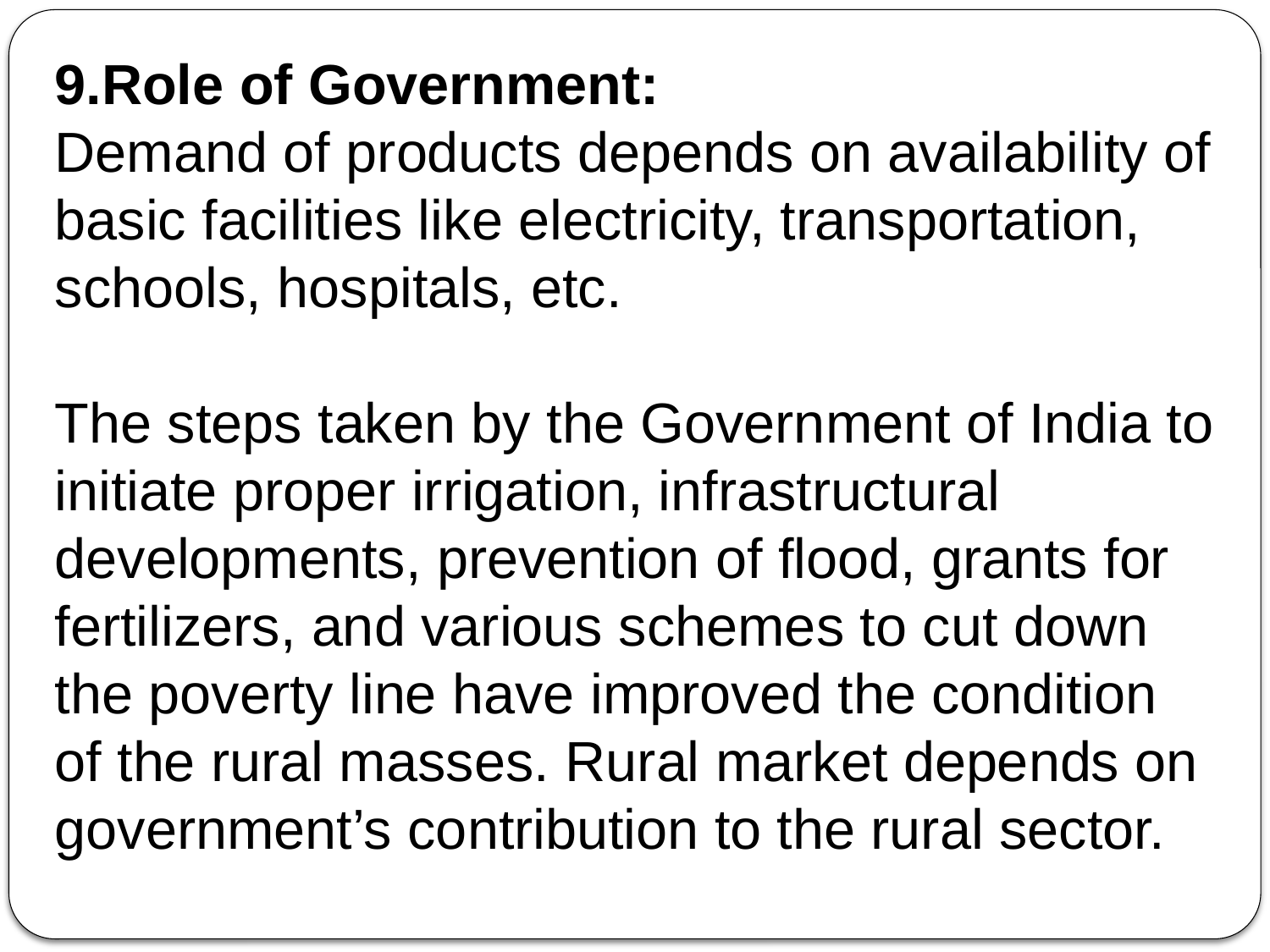

9.Role of Government:
Demand of products depends on availability of basic facilities like electricity, transportation, schools, hospitals, etc.

The steps taken by the Government of India to initiate proper irrigation, infrastructural developments, prevention of flood, grants for fertilizers, and various schemes to cut down the poverty line have improved the condition of the rural masses. Rural market depends on government’s contribution to the rural sector.